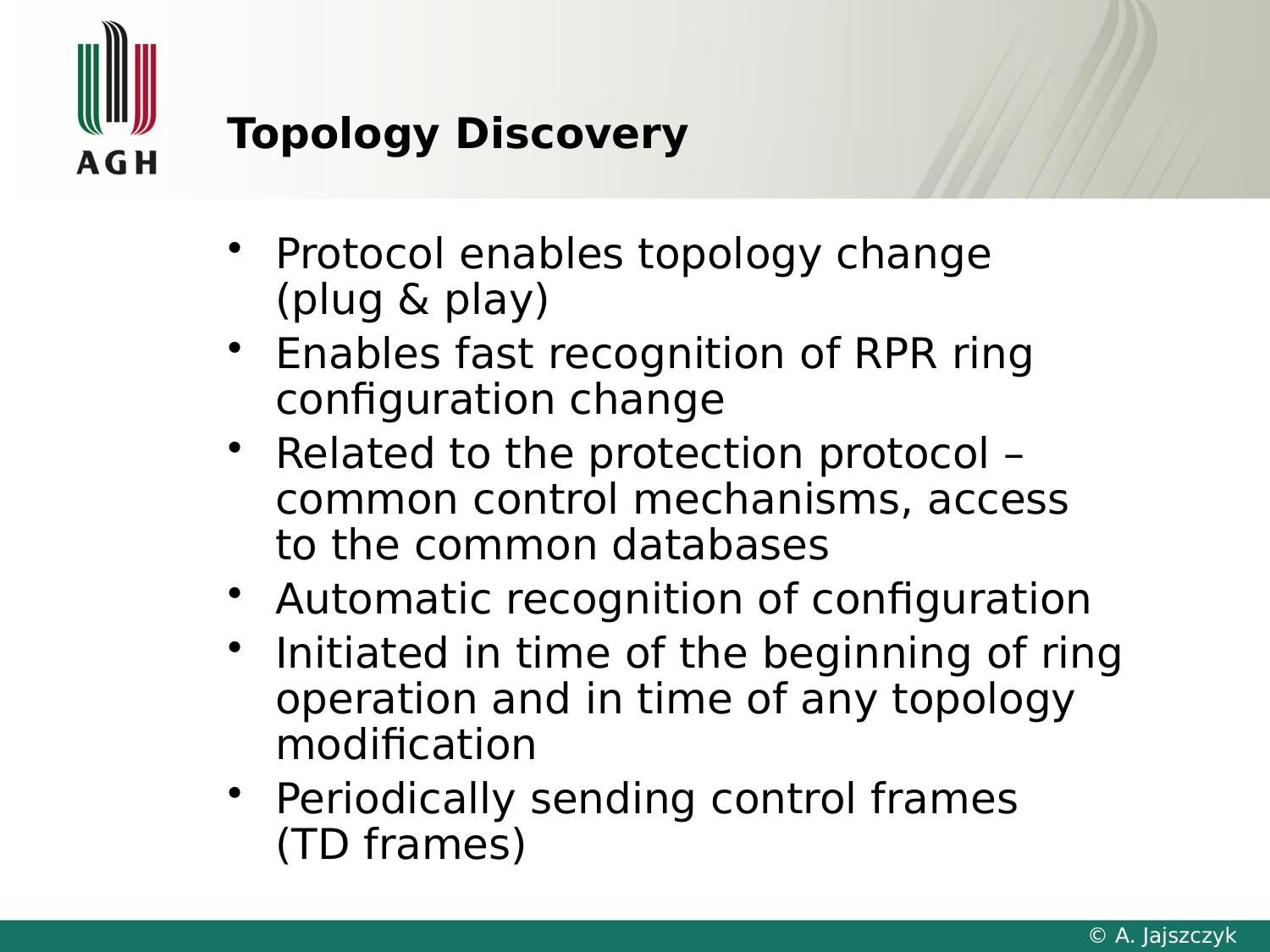

# Topology Discovery
Protocol enables topology change
(plug & play)
Enables fast recognition of RPR ring configuration change
Related to the protection protocol – common control mechanisms, access
to the common databases
Automatic recognition of configuration
Initiated in time of the beginning of ring operation and in time of any topology modification
Periodically sending control frames
(TD frames)